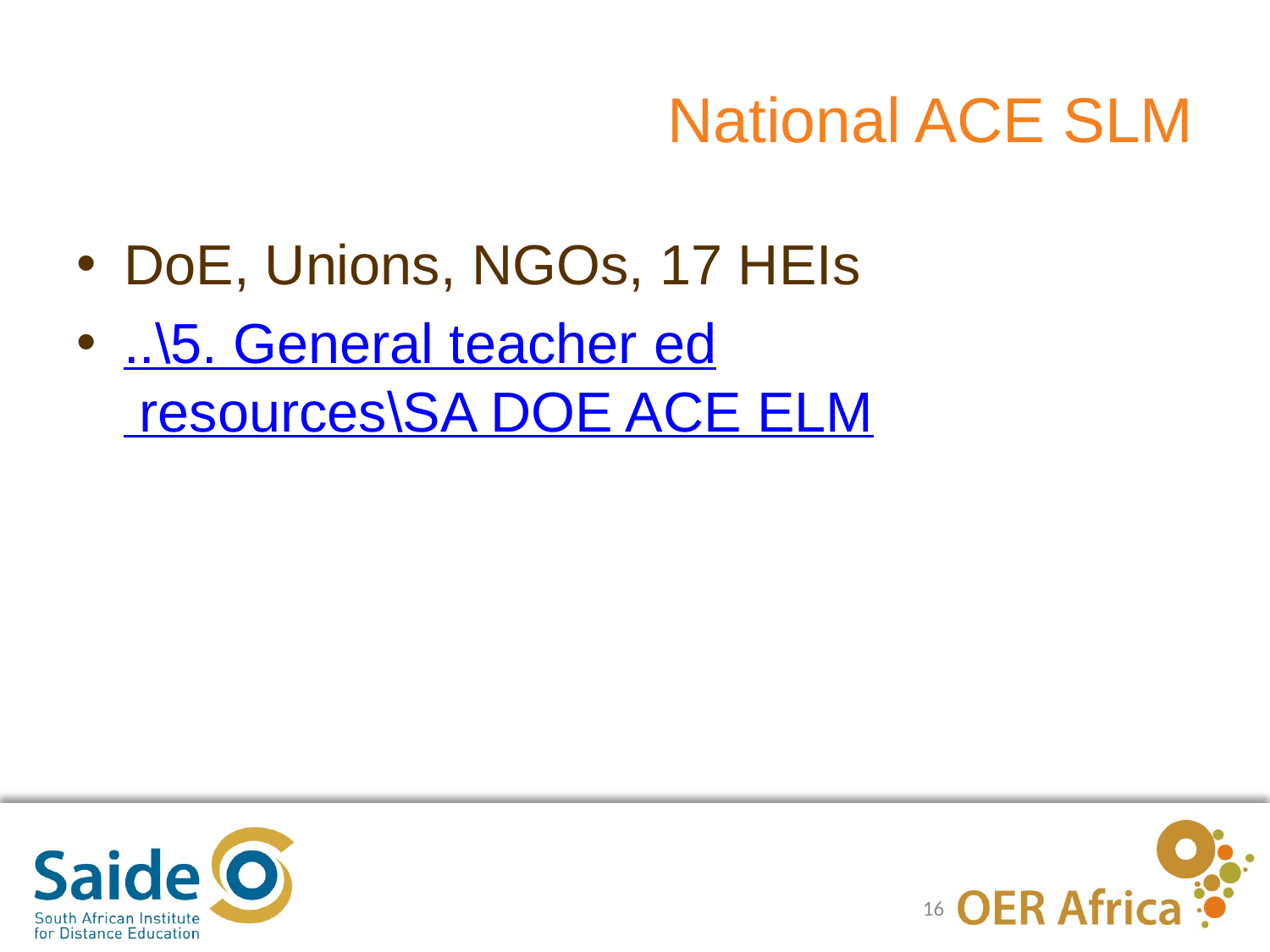

# National ACE SLM
DoE, Unions, NGOs, 17 HEIs
..\5. General teacher ed resources\SA DOE ACE ELM
16